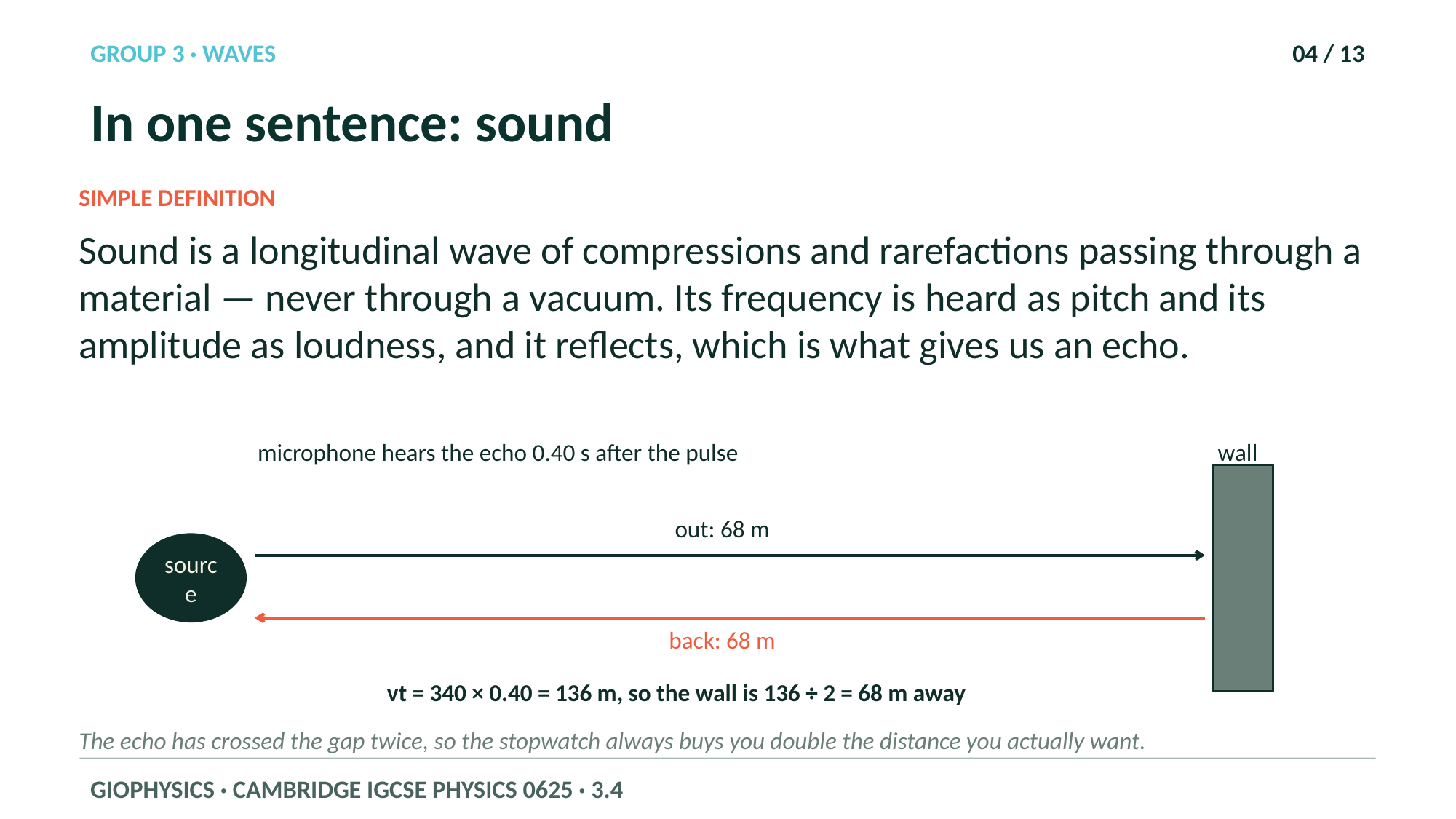

GROUP 3 · WAVES
04 / 13
In one sentence: sound
SIMPLE DEFINITION
Sound is a longitudinal wave of compressions and rarefactions passing through a material — never through a vacuum. Its frequency is heard as pitch and its amplitude as loudness, and it reflects, which is what gives us an echo.
microphone hears the echo 0.40 s after the pulse
wall

out: 68 m
source
back: 68 m
vt = 340 × 0.40 = 136 m, so the wall is 136 ÷ 2 = 68 m away
The echo has crossed the gap twice, so the stopwatch always buys you double the distance you actually want.

GIOPHYSICS · CAMBRIDGE IGCSE PHYSICS 0625 · 3.4